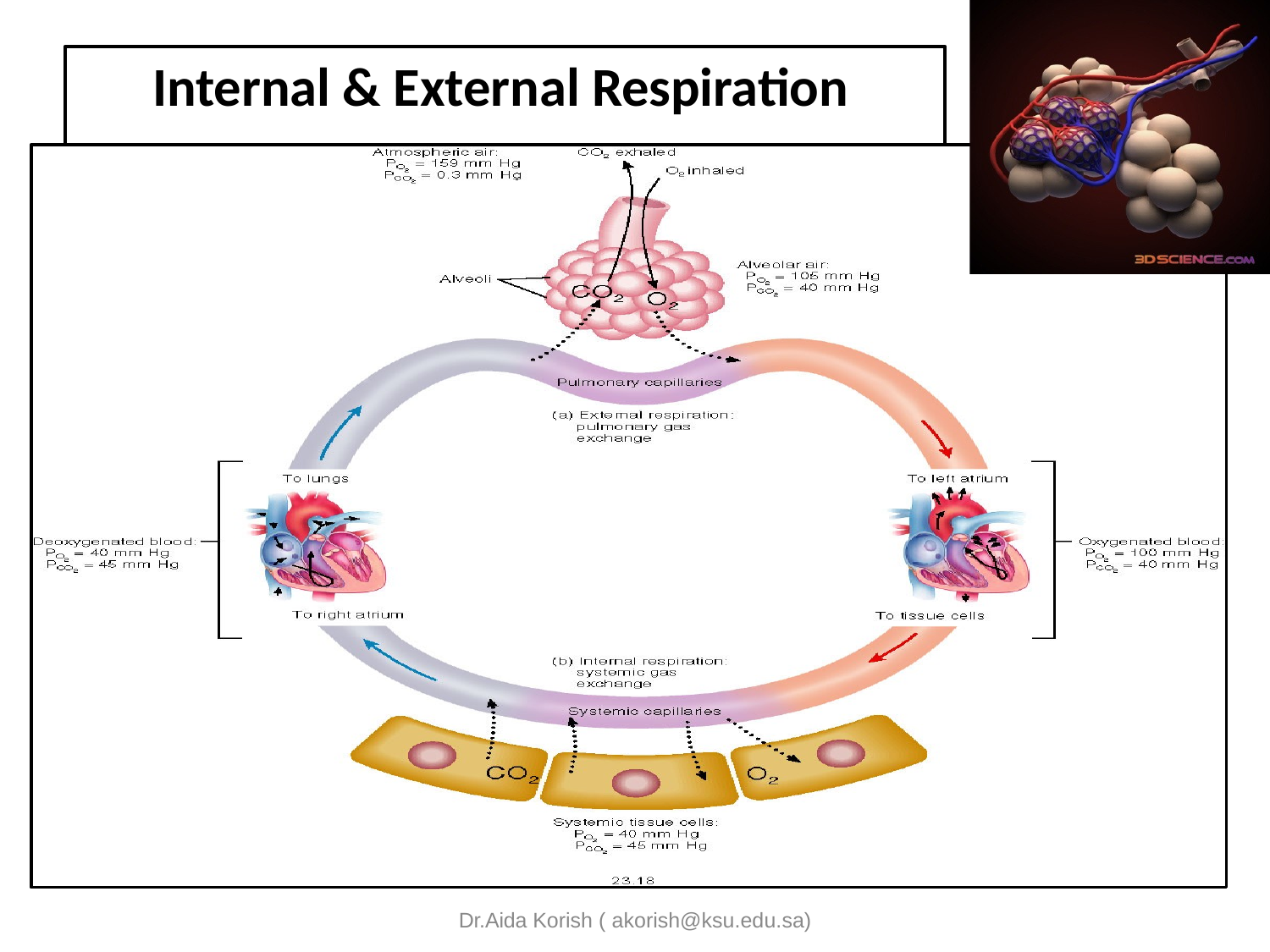

# Internal & External Respiration

Dr.Aida Korish ( akorish@ksu.edu.sa)